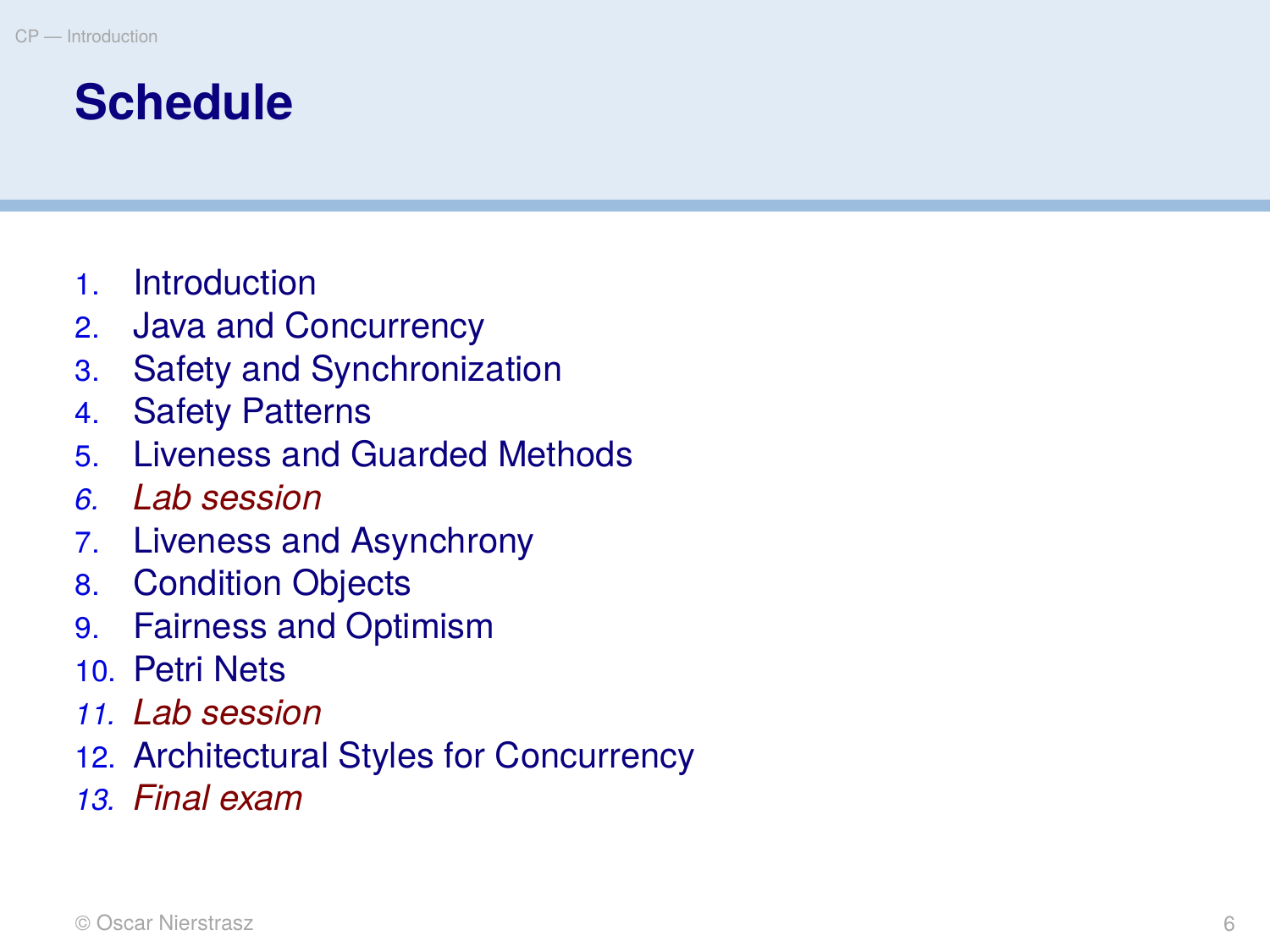

CP — Introduction
# Schedule
Introduction
Java and Concurrency
Safety and Synchronization
Safety Patterns
Liveness and Guarded Methods
Lab session
Liveness and Asynchrony
Condition Objects
Fairness and Optimism
Petri Nets
Lab session
Architectural Styles for Concurrency
Final exam
© Oscar Nierstrasz
6